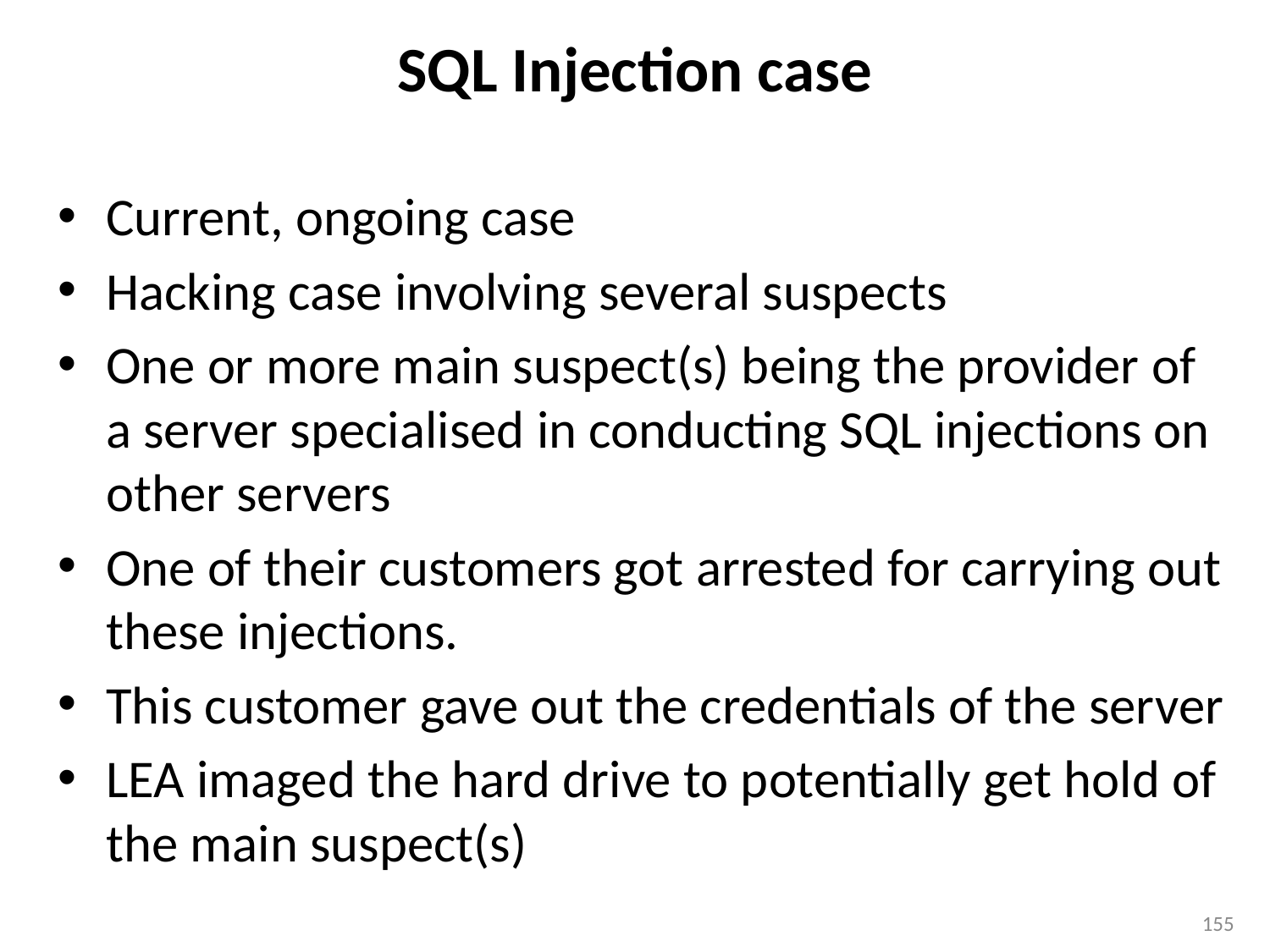

SQL Injection case
Current, ongoing case
Hacking case involving several suspects
One or more main suspect(s) being the provider of a server specialised in conducting SQL injections on other servers
One of their customers got arrested for carrying out these injections.
This customer gave out the credentials of the server
LEA imaged the hard drive to potentially get hold of the main suspect(s)
155